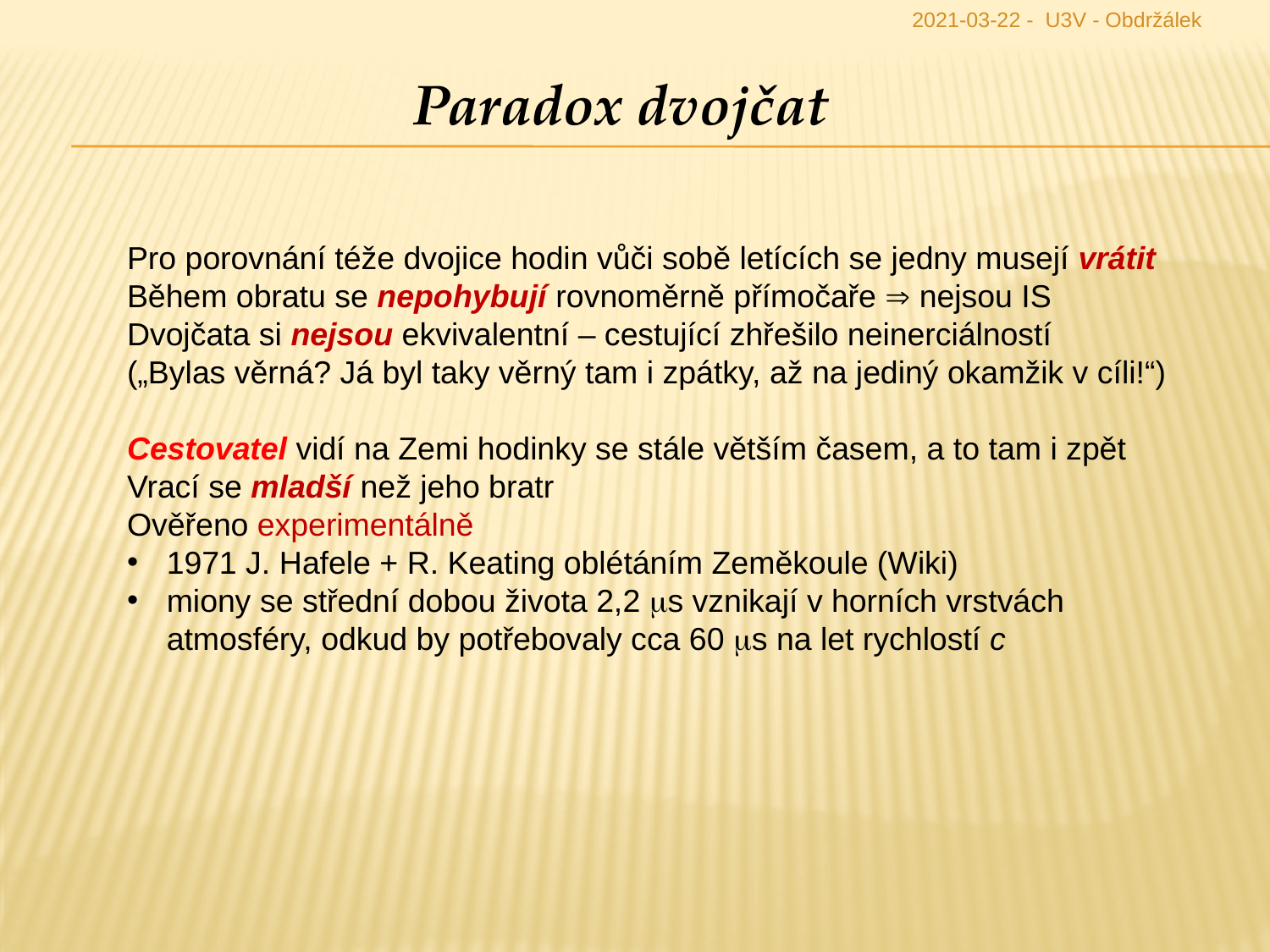

2021-03-22 -  U3V - Obdržálek

Paradox dvojčat
Pro porovnání téže dvojice hodin vůči sobě letících se jedny musejí vrátit
Během obratu se nepohybují rovnoměrně přímočaře ⇒ nejsou IS
Dvojčata si nejsou ekvivalentní – cestující zhřešilo neinerciálností
(„Bylas věrná? Já byl taky věrný tam i zpátky, až na jediný okamžik v cíli!“)

Cestovatel vidí na Zemi hodinky se stále větším časem, a to tam i zpět
Vrací se mladší než jeho bratr
Ověřeno experimentálně
1971 J. Hafele + R. Keating oblétáním Zeměkoule (Wiki)
miony se střední dobou života 2,2 μs vznikají v horních vrstvách atmosféry, odkud by potřebovaly cca 60 μs na let rychlostí c